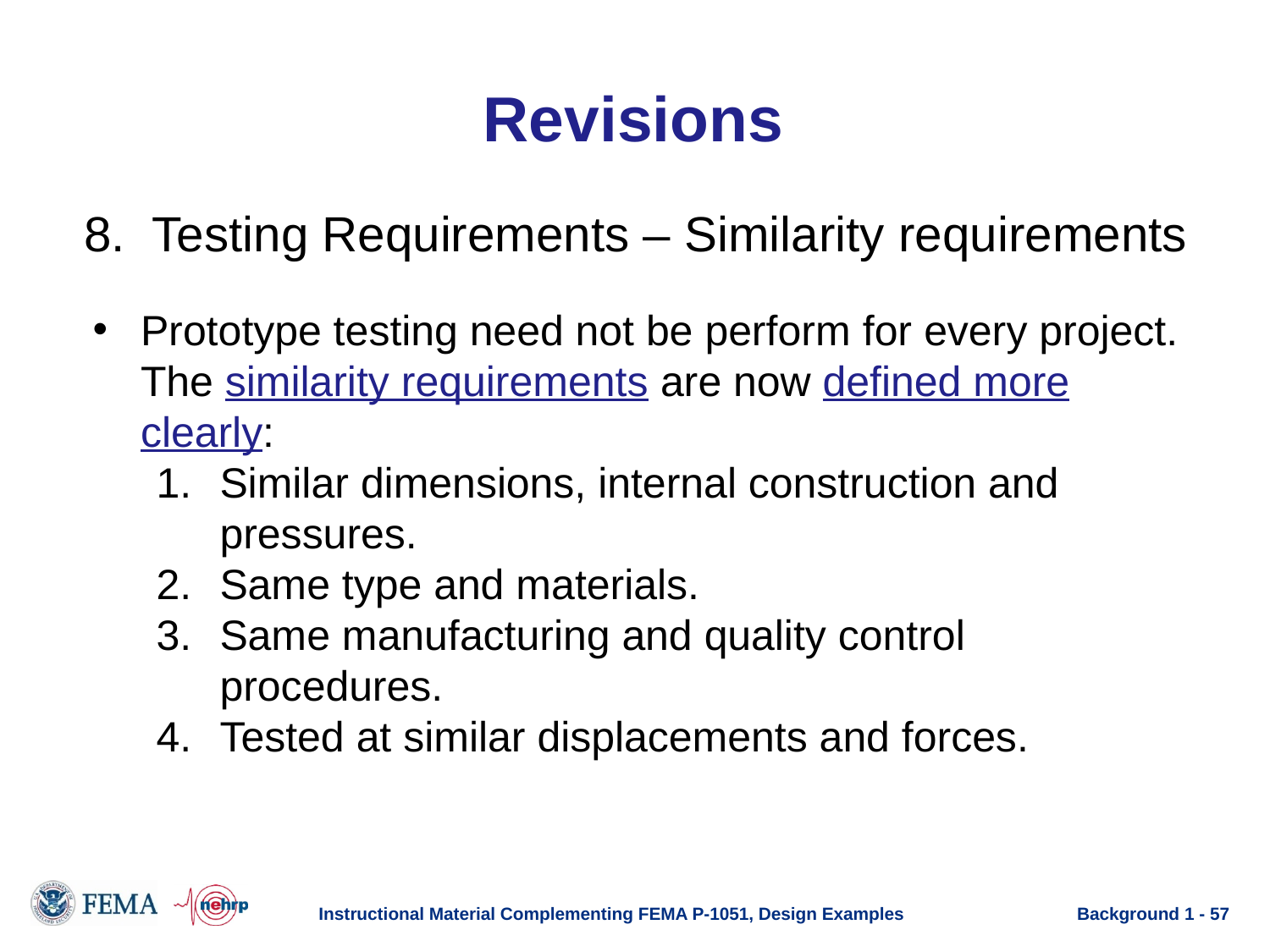

# Revisions
8.  Testing Requirements – Similarity requirements

Prototype testing need not be perform for every project. The similarity requirements are now defined more clearly:
Similar dimensions, internal construction and pressures.
Same type and materials.
Same manufacturing and quality control procedures.
Tested at similar displacements and forces.

Instructional Material Complementing FEMA P-1051, Design Examples
Background 1 - 57